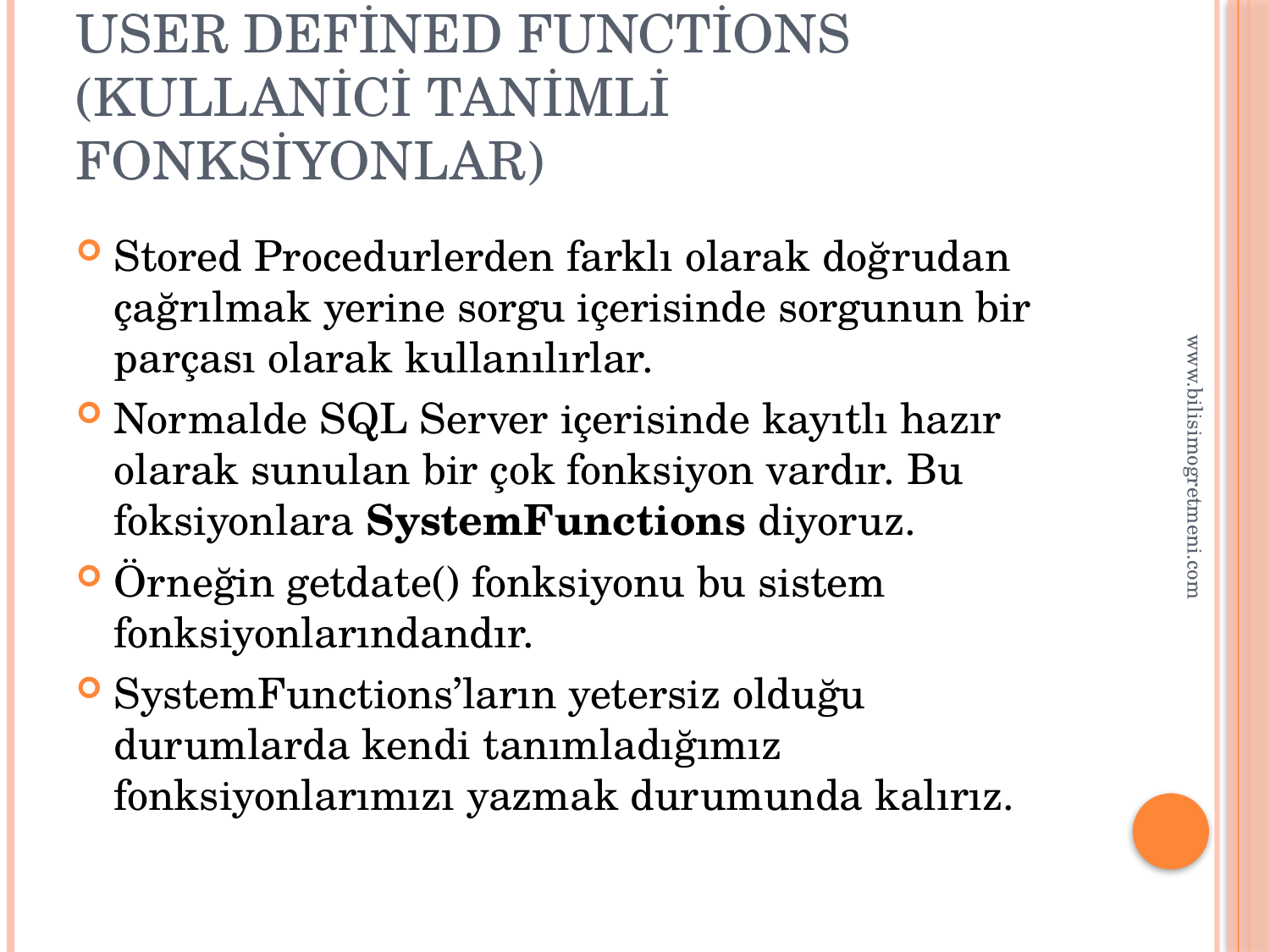

# User defined functions (kullanici tanimli fonksiyonlar)
Stored Procedurlerden farklı olarak doğrudan çağrılmak yerine sorgu içerisinde sorgunun bir parçası olarak kullanılırlar.
Normalde SQL Server içerisinde kayıtlı hazır olarak sunulan bir çok fonksiyon vardır. Bu foksiyonlara SystemFunctions diyoruz.
Örneğin getdate() fonksiyonu bu sistem fonksiyonlarındandır.
SystemFunctions’ların yetersiz olduğu durumlarda kendi tanımladığımız fonksiyonlarımızı yazmak durumunda kalırız.

www.bilisimogretmeni.com